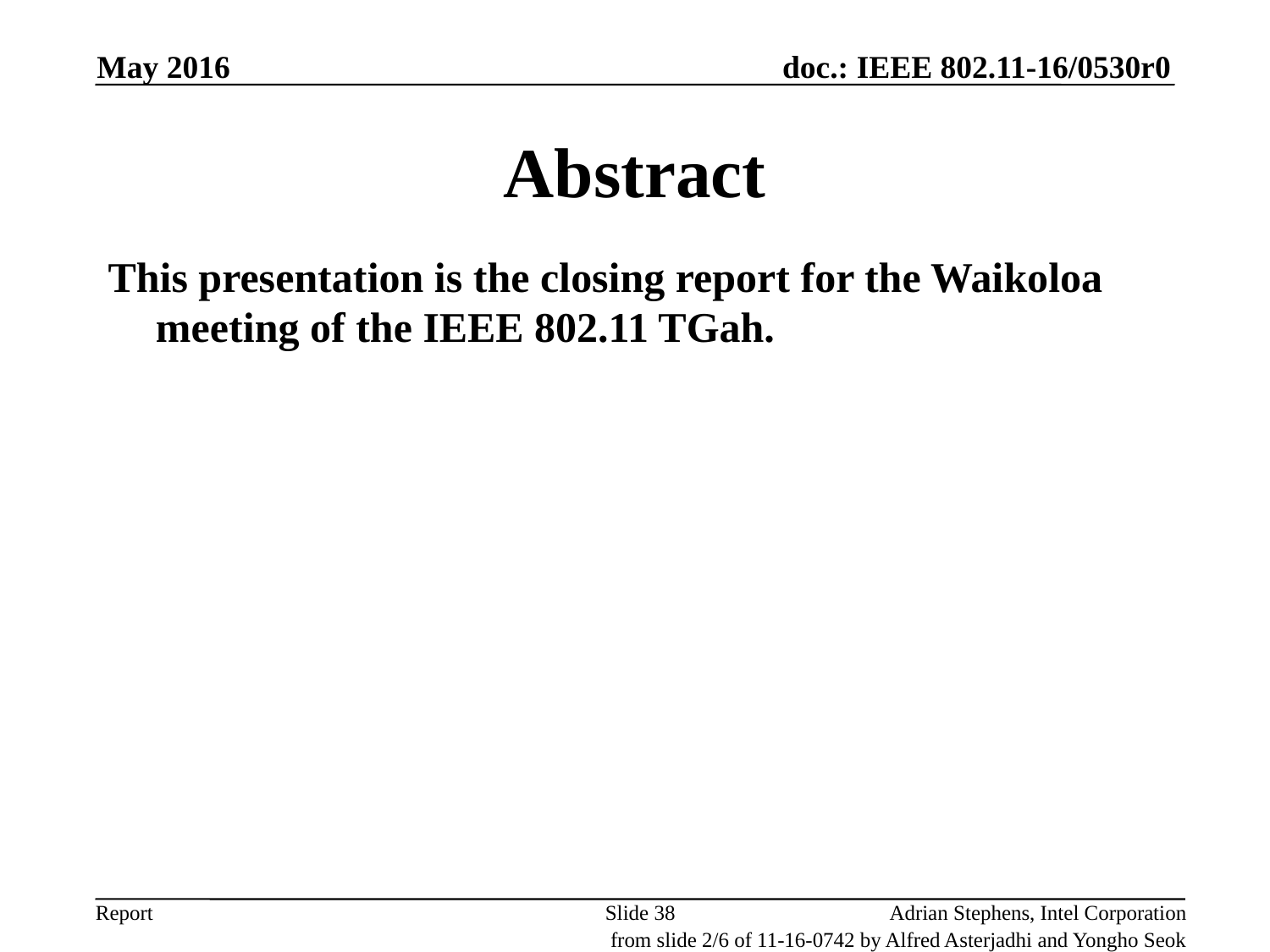

May 2016
# Abstract
This presentation is the closing report for the Waikoloa meeting of the IEEE 802.11 TGah.
Slide 38
Adrian Stephens, Intel Corporation
from slide 2/6 of 11-16-0742 by Alfred Asterjadhi and Yongho Seok